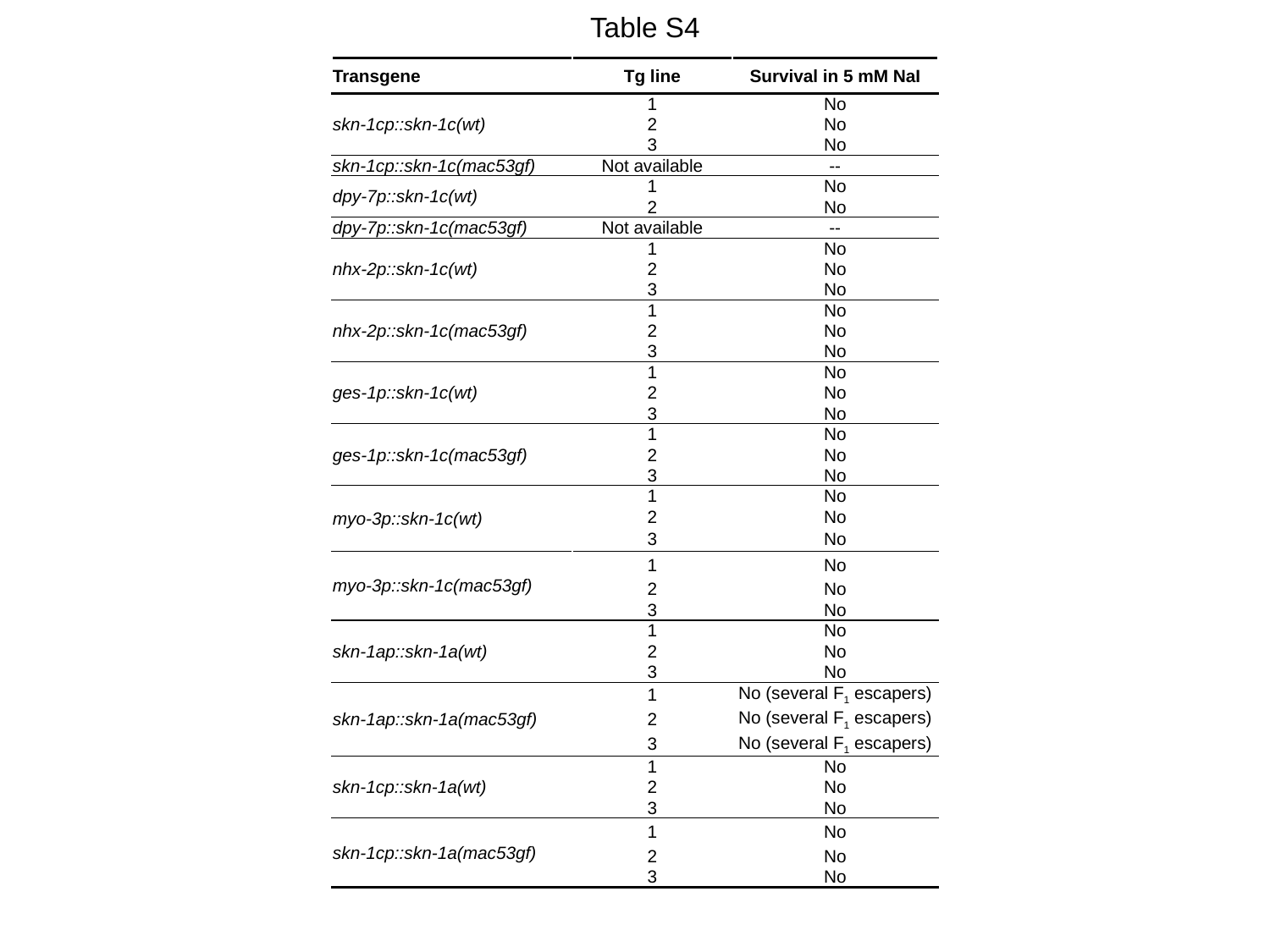

Table S4
| Transgene | Tg line | Survival in 5 mM NaI |
| --- | --- | --- |
| skn-1cp::skn-1c(wt) | 1 | No |
|  | 2 | No |
|  | 3 | No |
| skn-1cp::skn-1c(mac53gf) | Not available | -- |
| dpy-7p::skn-1c(wt) | 1 | No |
|  | 2 | No |
| dpy-7p::skn-1c(mac53gf) | Not available | -- |
| nhx-2p::skn-1c(wt) | 1 | No |
|  | 2 | No |
|  | 3 | No |
| nhx-2p::skn-1c(mac53gf) | 1 | No |
|  | 2 | No |
|  | 3 | No |
| ges-1p::skn-1c(wt) | 1 | No |
|  | 2 | No |
|  | 3 | No |
| ges-1p::skn-1c(mac53gf) | 1 | No |
|  | 2 | No |
|  | 3 | No |
| myo-3p::skn-1c(wt) | 1 | No |
|  | 2 | No |
|  | 3 | No |
| myo-3p::skn-1c(mac53gf) | 1 | No |
|  | 2 | No |
|  | 3 | No |
| skn-1ap::skn-1a(wt) | 1 | No |
|  | 2 | No |
|  | 3 | No |
| skn-1ap::skn-1a(mac53gf) | 1 | No (several F1 escapers) |
|  | 2 | No (several F1 escapers) |
|  | 3 | No (several F1 escapers) |
| skn-1cp::skn-1a(wt) | 1 | No |
|  | 2 | No |
|  | 3 | No |
| skn-1cp::skn-1a(mac53gf) | 1 | No |
|  | 2 | No |
|  | 3 | No |